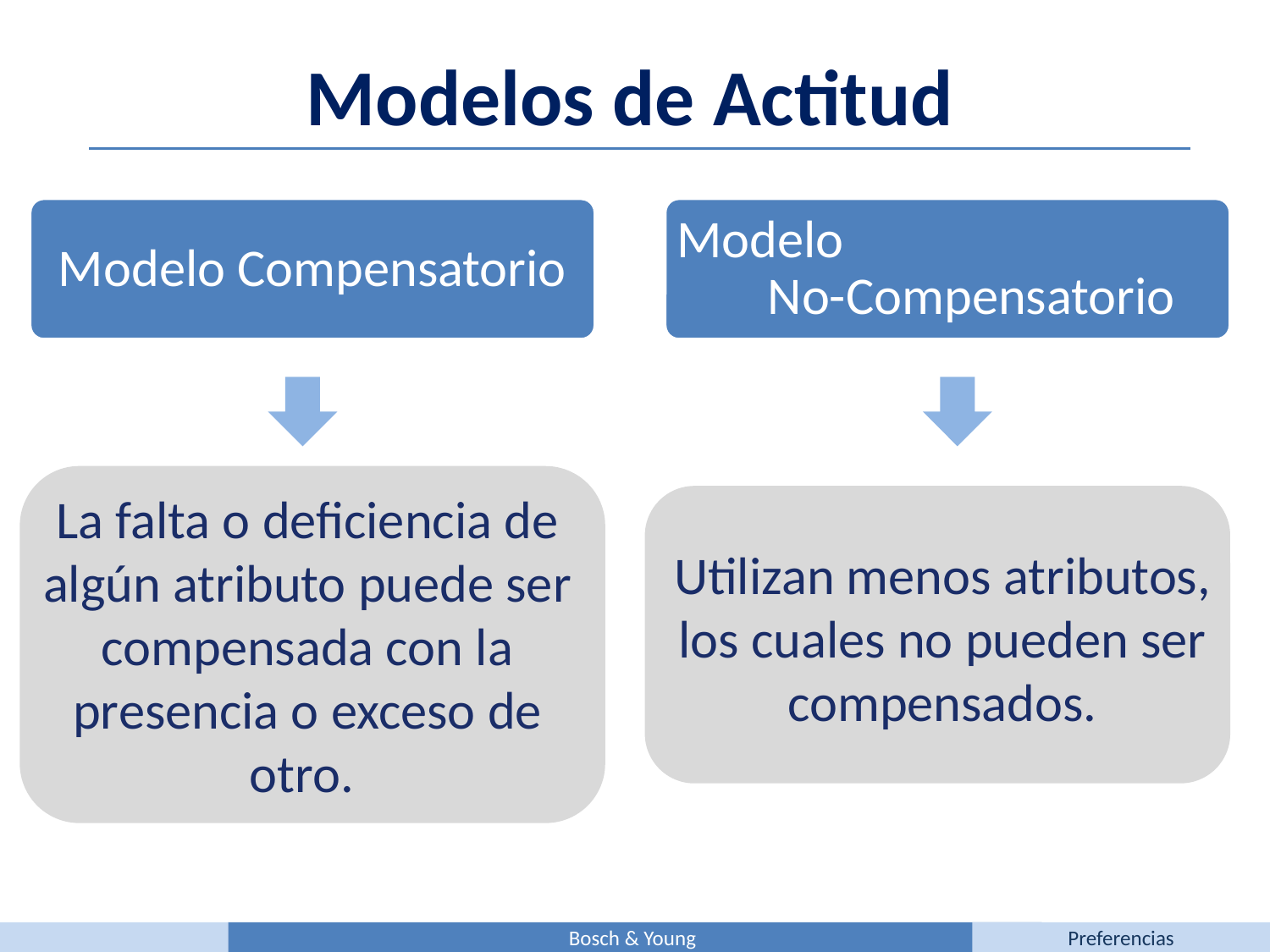

Modelos de Actitud
Modelo Compensatorio
Modelo                                    No-Compensatorio

La falta o deficiencia de algún atributo puede ser compensada con la presencia o exceso de otro.

Utilizan menos atributos, los cuales no pueden ser compensados.

Bosch & Young
Preferencias